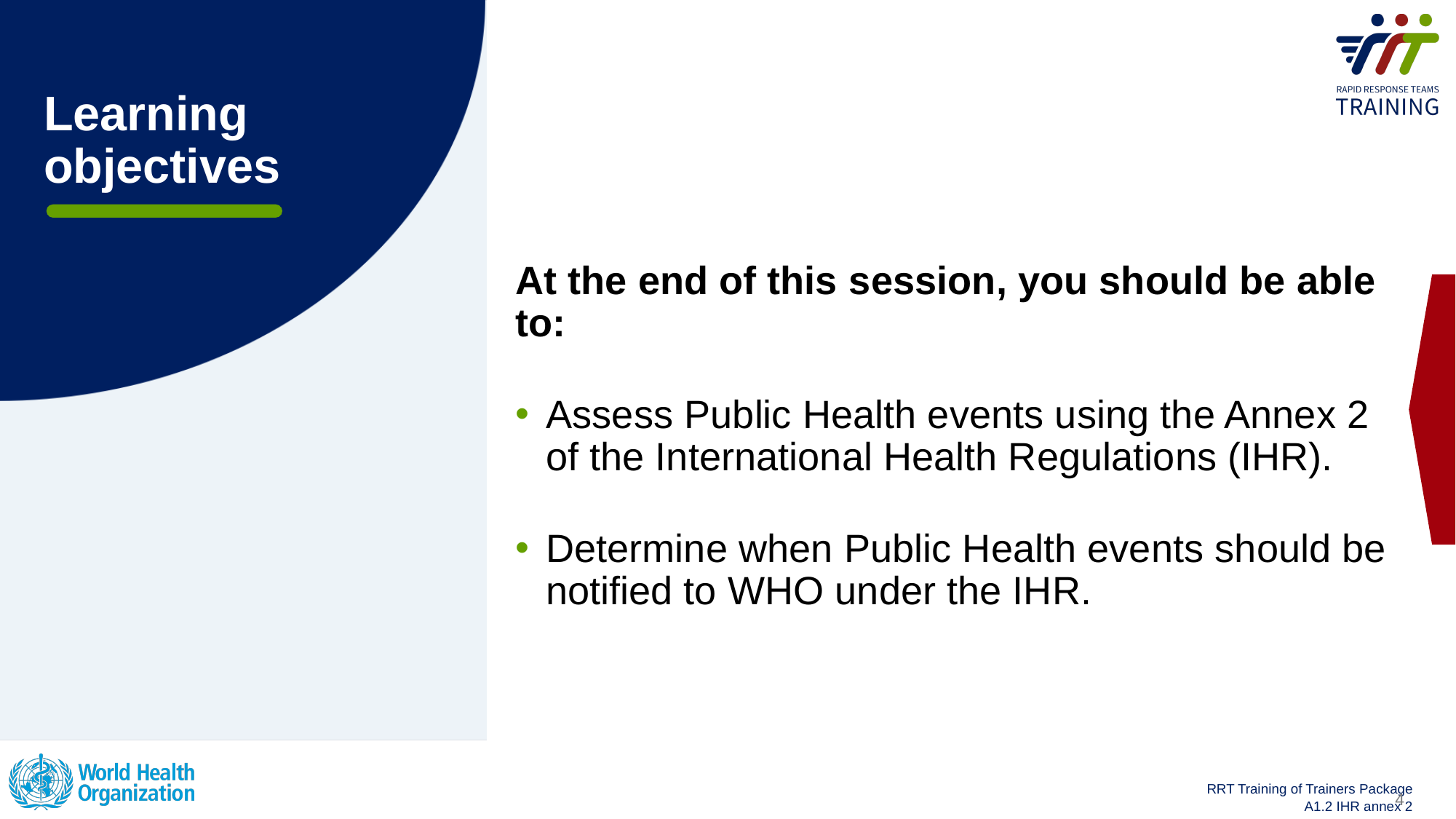

# Learning objectives

At the end of this session, you should be able to:

Assess Public Health events using the Annex 2 of the International Health Regulations (IHR).

Determine when Public Health events should be notified to WHO under the IHR.